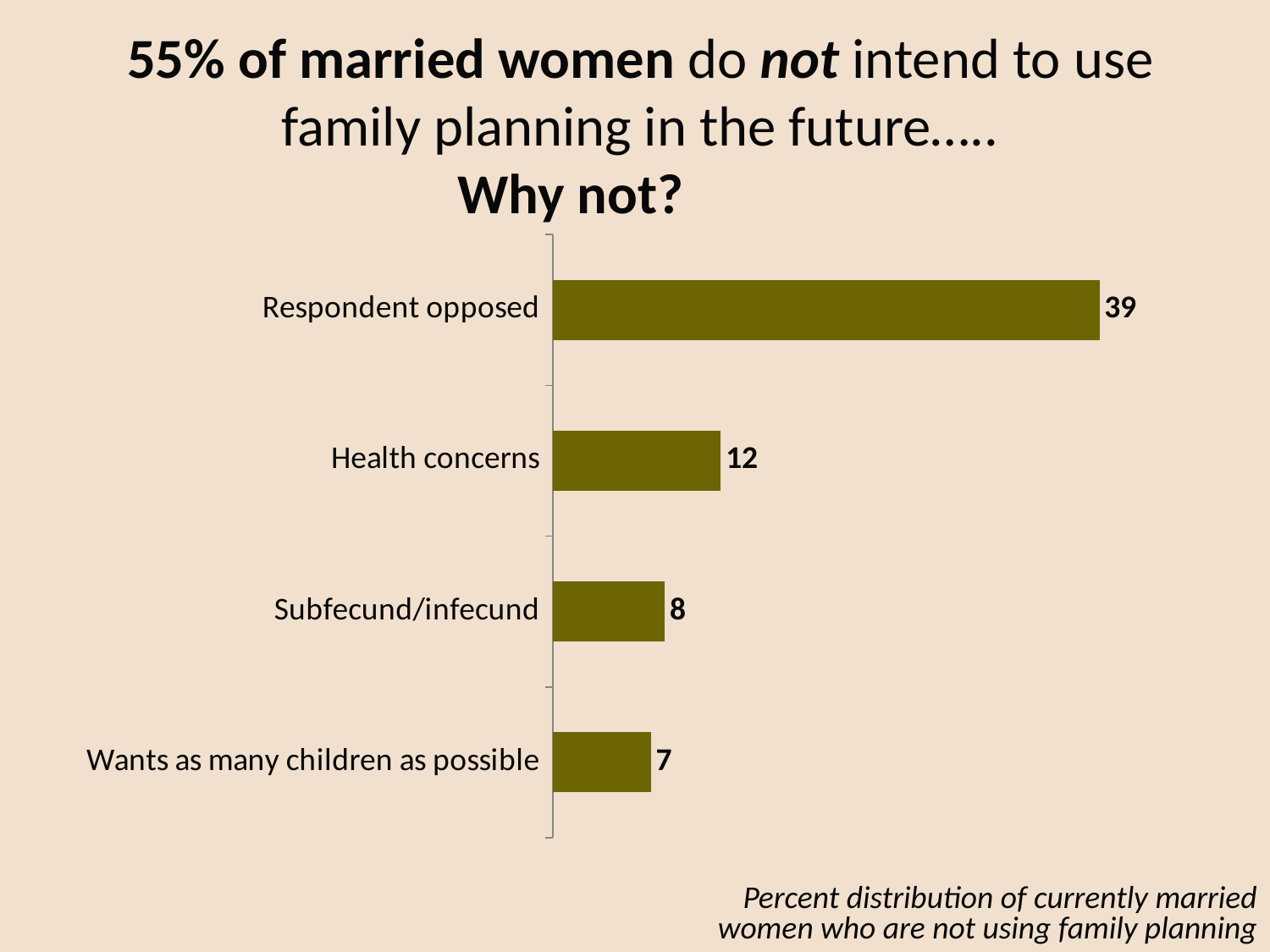

# 55% of married women do not intend to use family planning in the future…..
Why not?

### Chart

| Category | Column1 |
|---|---|
| Wants as many children as possible | 7.0 |
| Subfecund/infecund | 8.0 |
| Health concerns | 12.0 |
| Respondent opposed | 39.0 |
Percent distribution of currently married women who are not using family planning